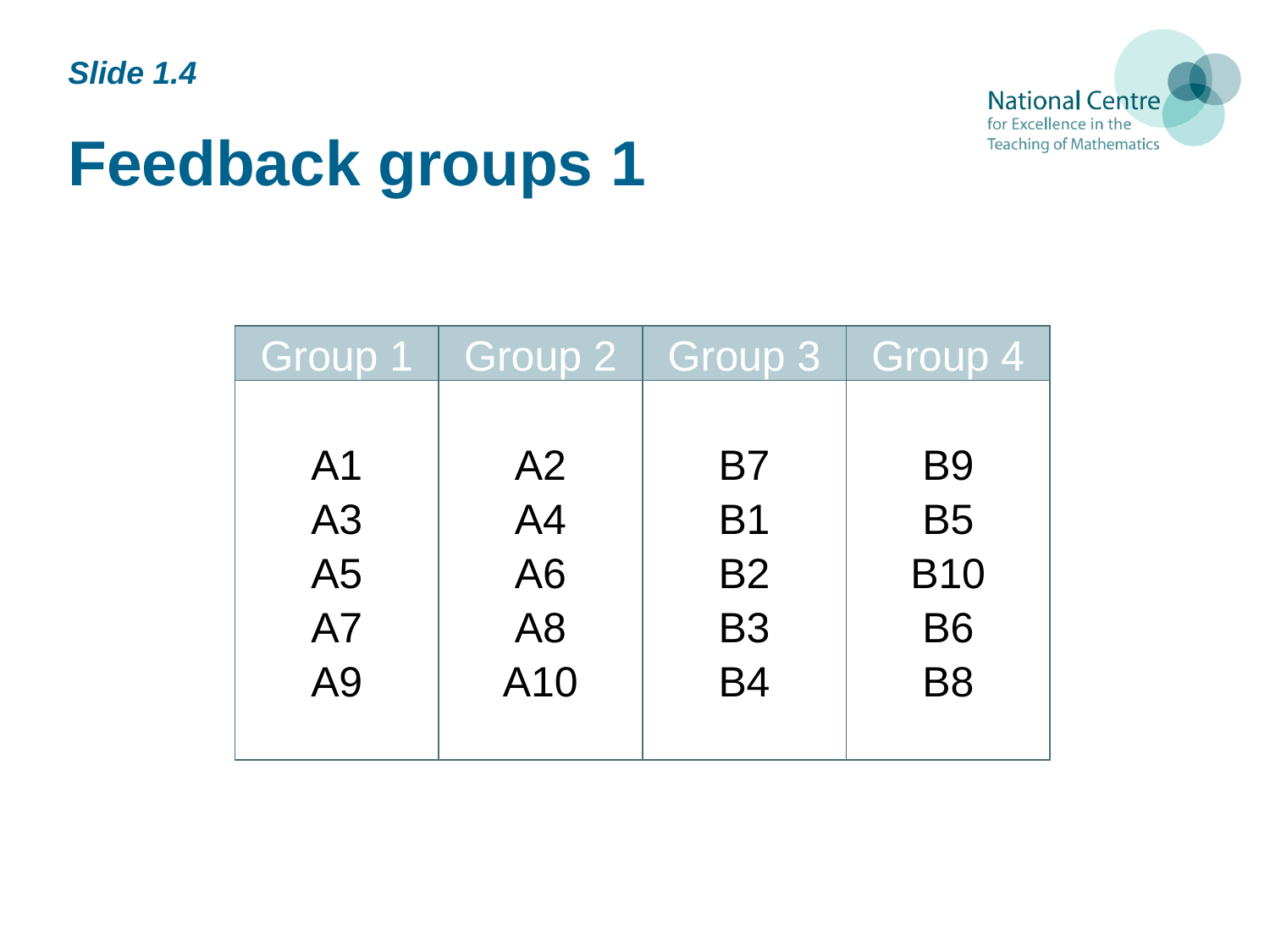

Slide 1.4
# Feedback groups 1
| Group 1 | Group 2 | Group 3 | Group 4 |
| --- | --- | --- | --- |
| A1 A3 A5 A7 A9 | A2 A4 A6 A8 A10 | B7 B1 B2 B3 B4 | B9 B5 B10 B6 B8 |